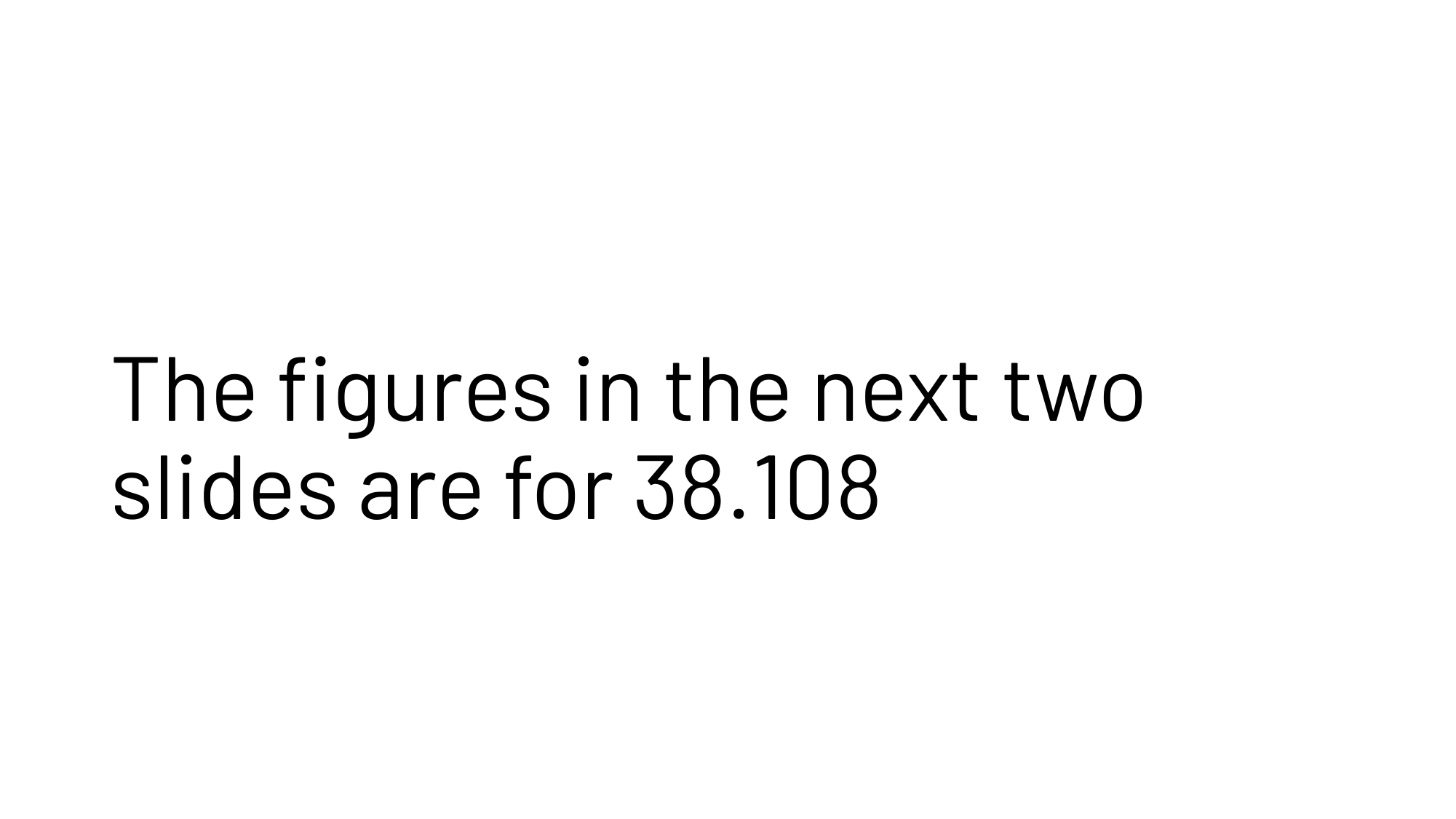

# The figures in the next two slides are for 38.108